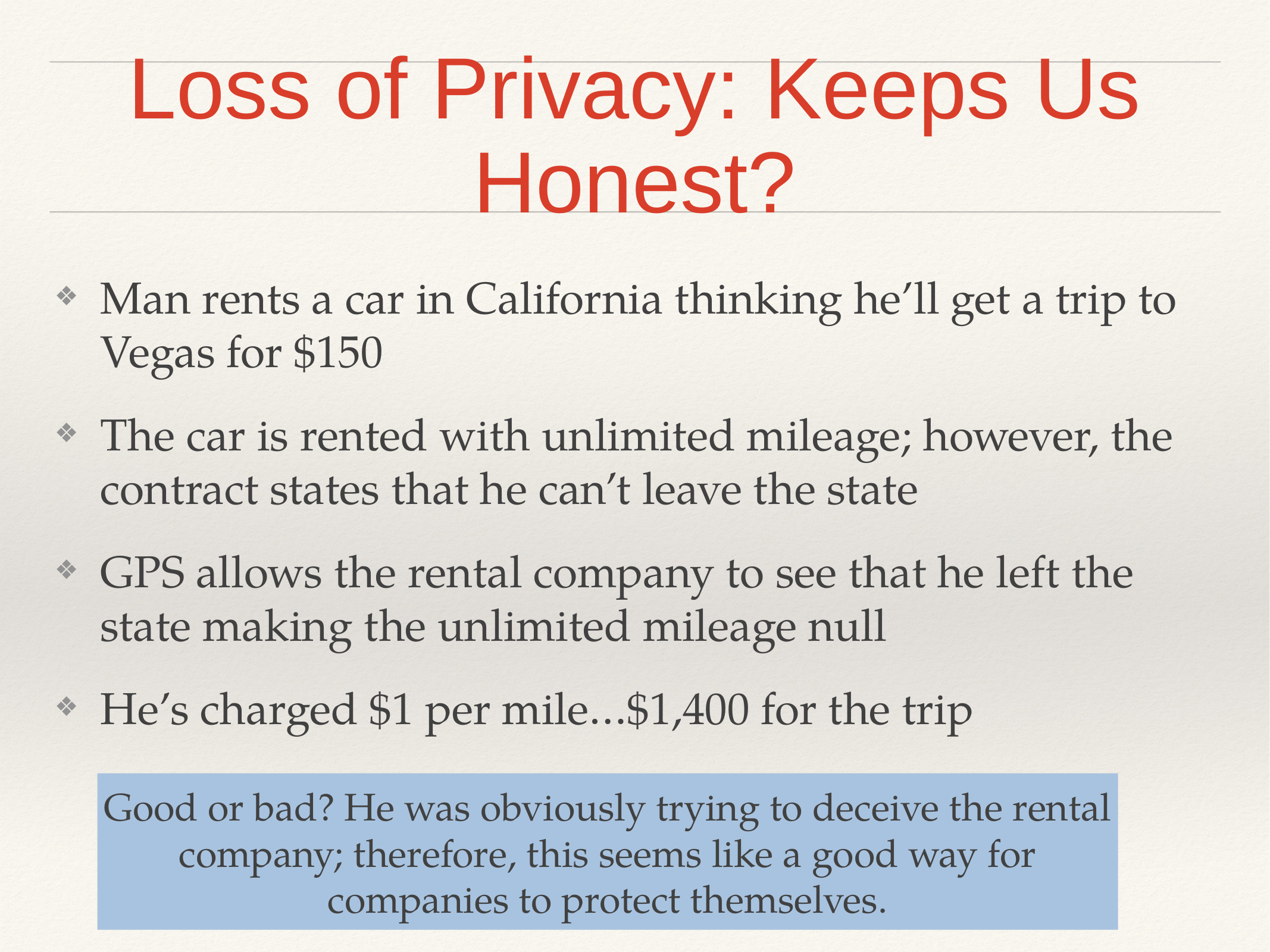

# Loss of Privacy: Keeps Us Honest?
Man rents a car in California thinking he’ll get a trip to Vegas for $150
The car is rented with unlimited mileage; however, the contract states that he can’t leave the state
GPS allows the rental company to see that he left the state making the unlimited mileage null
He’s charged $1 per mile…$1,400 for the trip
Good or bad? He was obviously trying to deceive the rental company; therefore, this seems like a good way for companies to protect themselves.